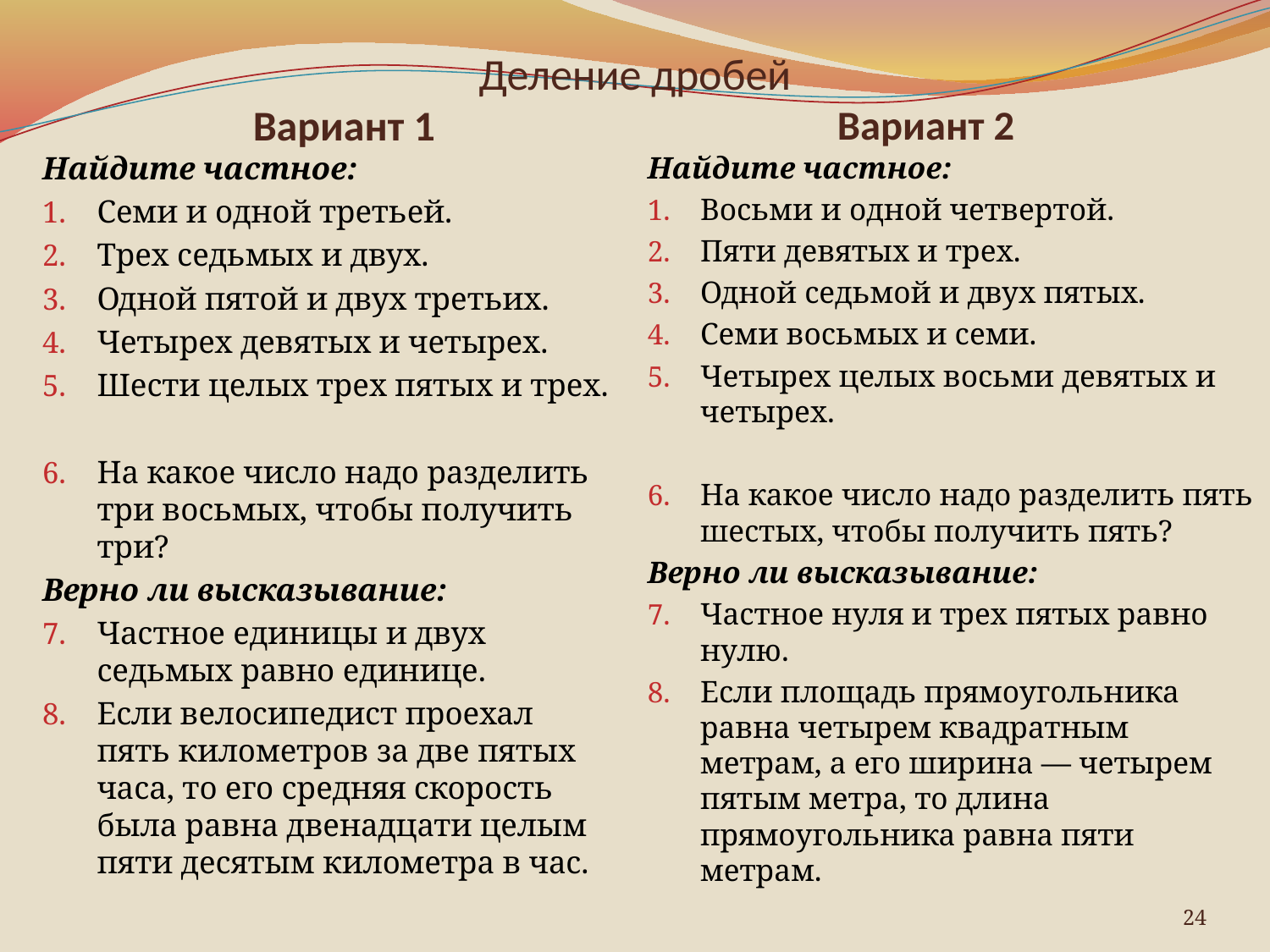

# Деление дробей
Вариант 1
Вариант 2
Найдите частное:
Семи и одной третьей.
Трех седьмых и двух.
Одной пятой и двух третьих.
Четырех девятых и четырех.
Шести целых трех пятых и трех.

На какое число надо разделить три восьмых, чтобы получить три?
Верно ли высказывание:
Частное единицы и двух седьмых равно единице.
Если велосипедист проехал пять километров за две пятых часа, то его средняя скорость была равна двенадцати целым пяти десятым километра в час.
Найдите частное:
Восьми и одной четвертой.
Пяти девятых и трех.
Одной седьмой и двух пятых.
Семи восьмых и семи.
Четырех целых восьми девятых и четырех.

На какое число надо разделить пять шестых, чтобы получить пять?
Верно ли высказывание:
Частное нуля и трех пятых равно нулю.
Если площадь прямоугольника равна четырем квадратным метрам, а его ширина — четырем пятым метра, то длина прямоугольника равна пяти метрам.
24